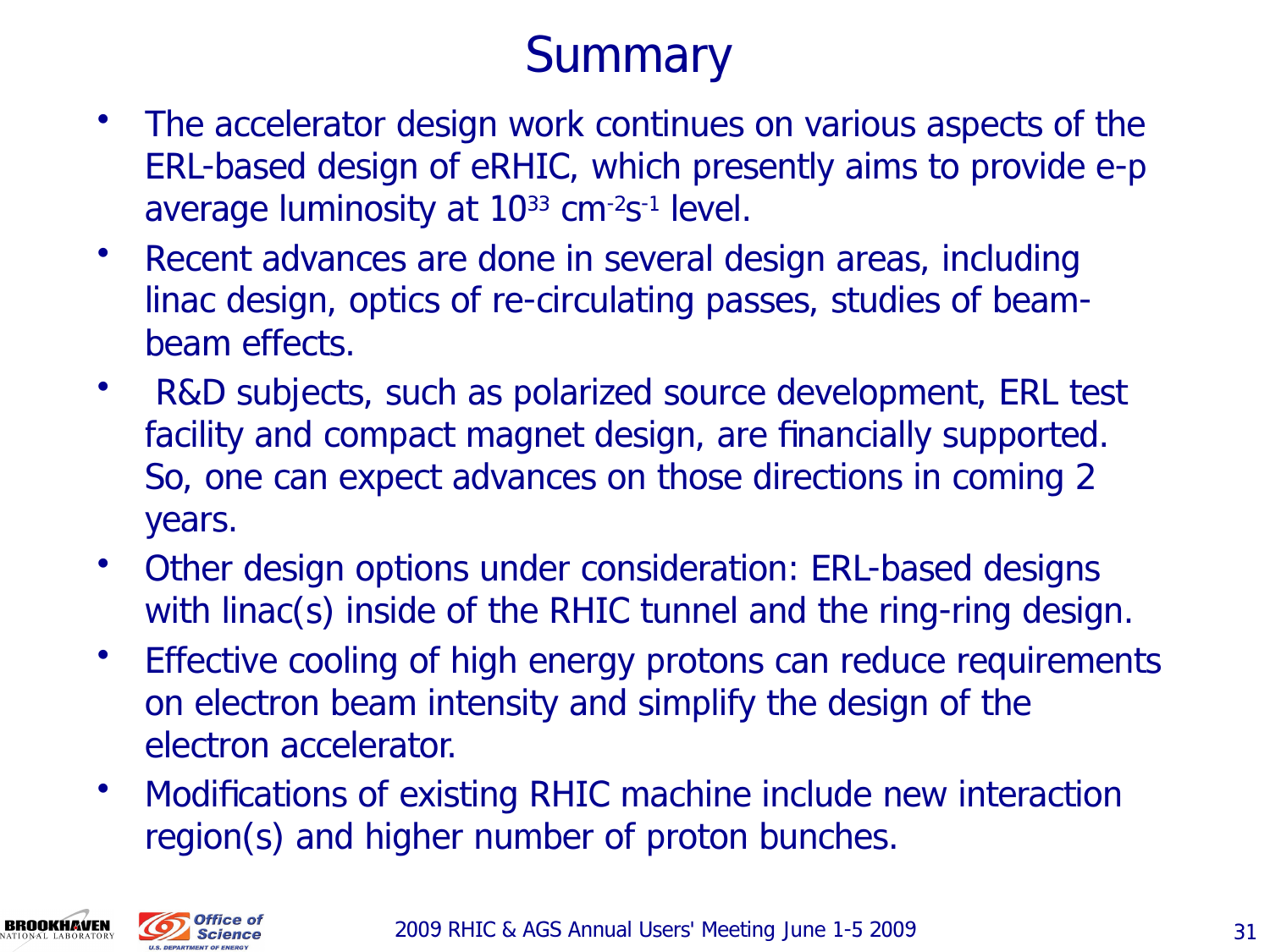

# Summary
The accelerator design work continues on various aspects of the ERL-based design of eRHIC, which presently aims to provide e-p average luminosity at 1033 cm-2s-1 level.
Recent advances are done in several design areas, including linac design, optics of re-circulating passes, studies of beam-beam effects.
 R&D subjects, such as polarized source development, ERL test facility and compact magnet design, are financially supported. So, one can expect advances on those directions in coming 2 years.
Other design options under consideration: ERL-based designs with linac(s) inside of the RHIC tunnel and the ring-ring design.
Effective cooling of high energy protons can reduce requirements on electron beam intensity and simplify the design of the electron accelerator.
Modifications of existing RHIC machine include new interaction region(s) and higher number of proton bunches.

31